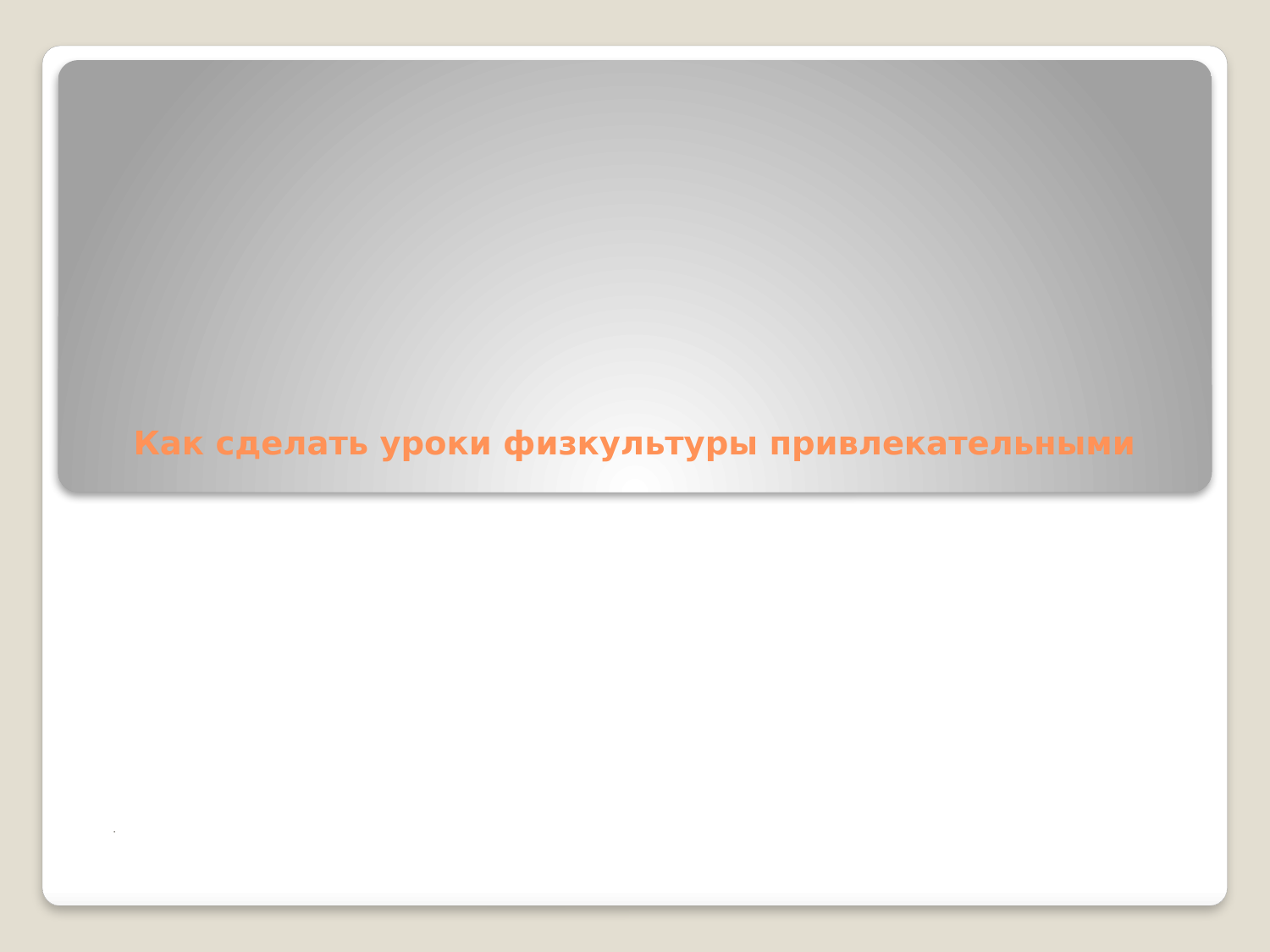

# Как сделать уроки физкультуры привлекательными
.